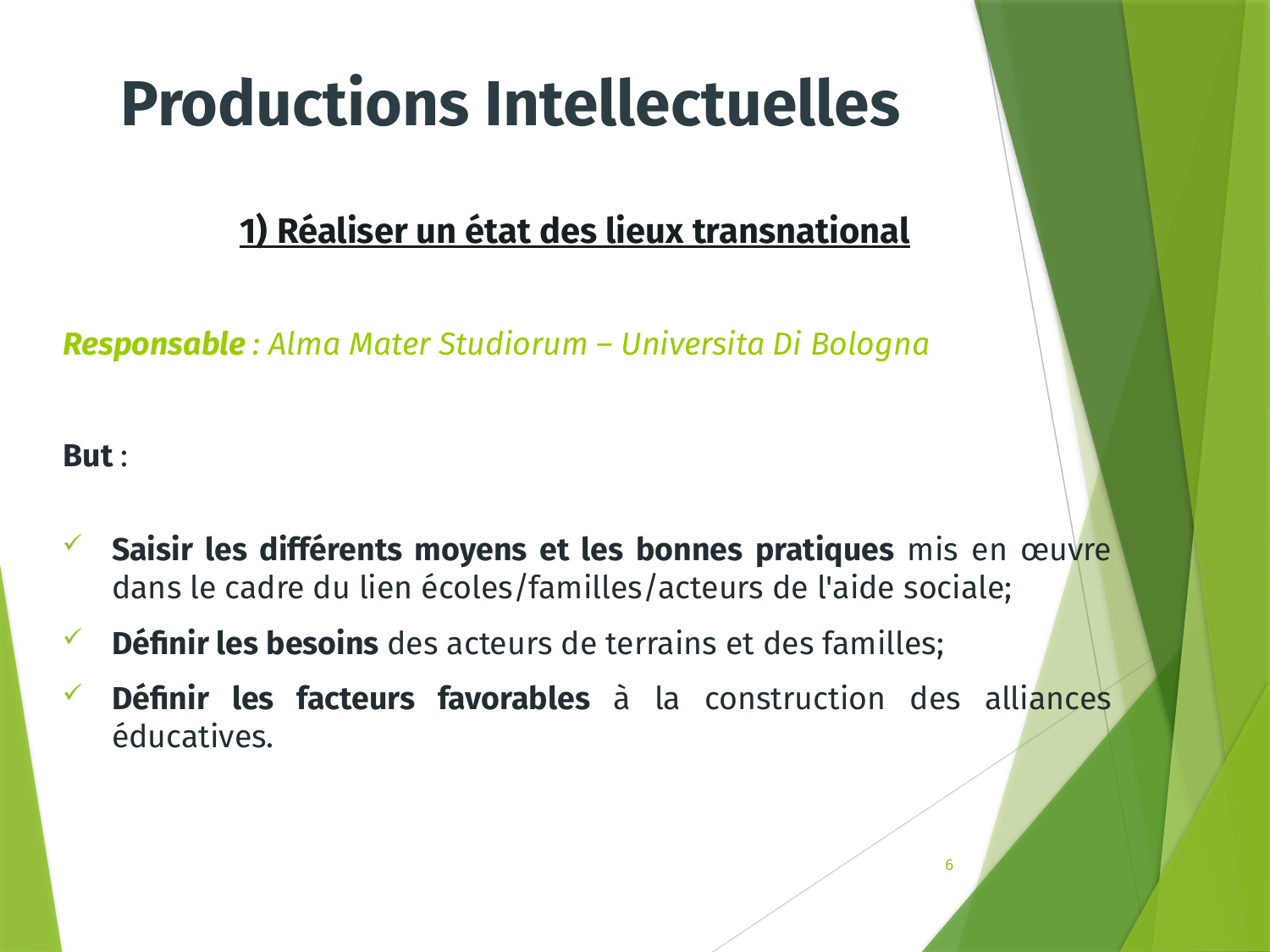

Productions Intellectuelles
1) Réaliser un état des lieux transnational

Responsable : Alma Mater Studiorum – Universita Di Bologna

But :
Saisir les différents moyens et les bonnes pratiques mis en œuvre dans le cadre du lien écoles/familles/acteurs de l'aide sociale;
Définir les besoins des acteurs de terrains et des familles;
Définir les facteurs favorables à la construction des alliances éducatives.

6